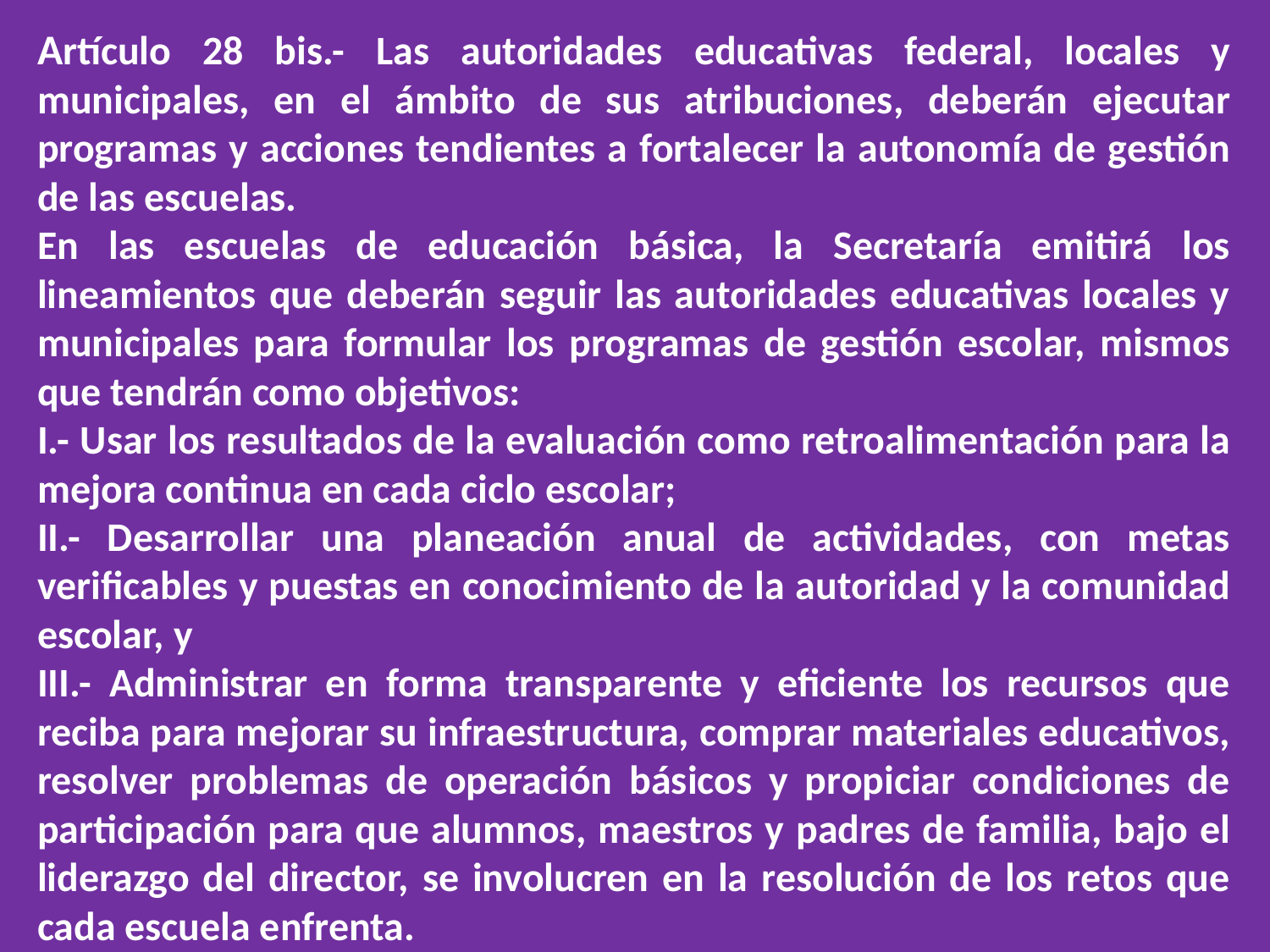

Artículo 28 bis.- Las autoridades educativas federal, locales y municipales, en el ámbito de sus atribuciones, deberán ejecutar programas y acciones tendientes a fortalecer la autonomía de gestión de las escuelas.
En las escuelas de educación básica, la Secretaría emitirá los lineamientos que deberán seguir las autoridades educativas locales y municipales para formular los programas de gestión escolar, mismos que tendrán como objetivos:
I.- Usar los resultados de la evaluación como retroalimentación para la mejora continua en cada ciclo escolar;
II.- Desarrollar una planeación anual de actividades, con metas verificables y puestas en conocimiento de la autoridad y la comunidad escolar, y
III.- Administrar en forma transparente y eficiente los recursos que reciba para mejorar su infraestructura, comprar materiales educativos, resolver problemas de operación básicos y propiciar condiciones de participación para que alumnos, maestros y padres de familia, bajo el liderazgo del director, se involucren en la resolución de los retos que cada escuela enfrenta.